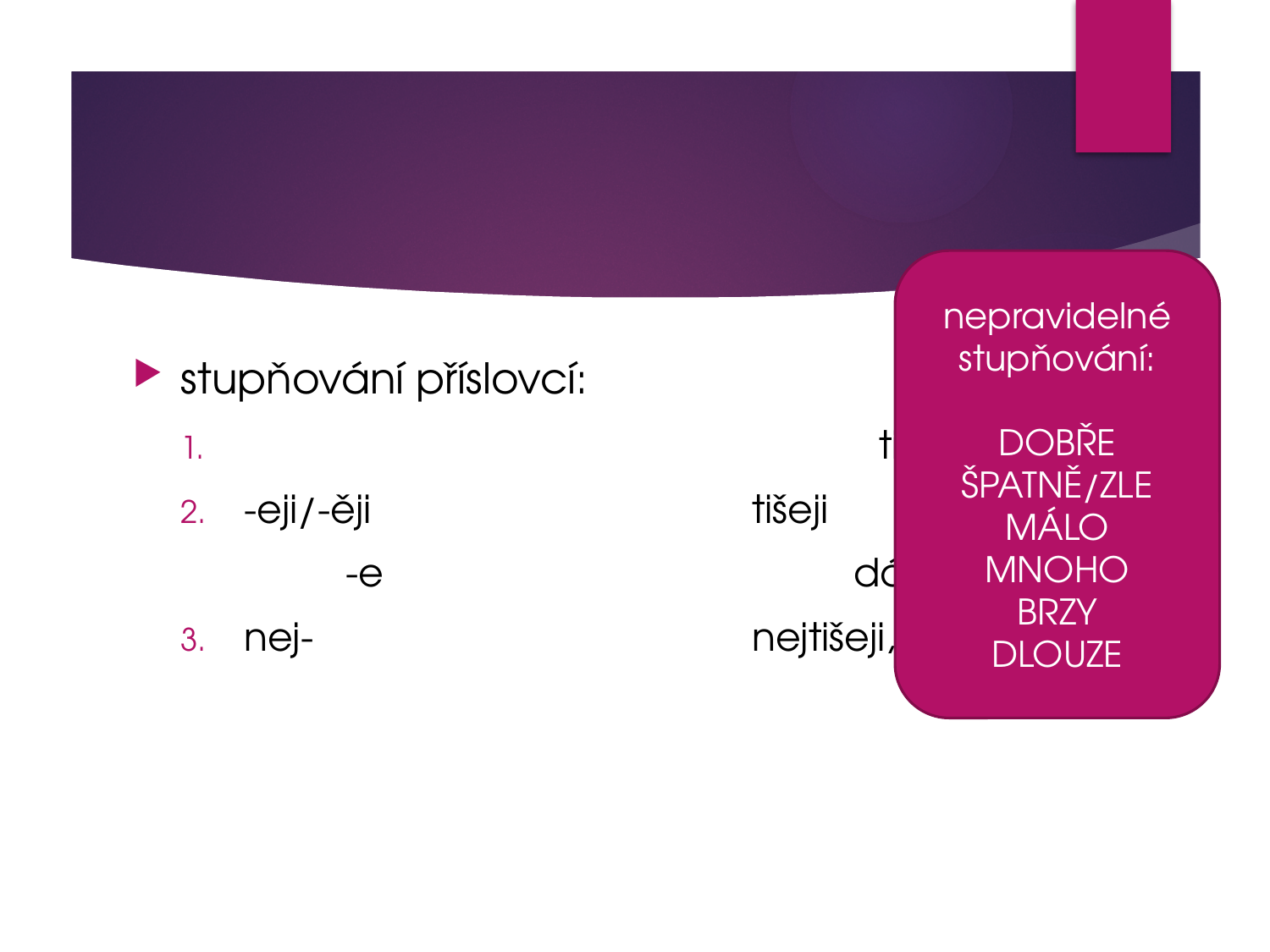

#
nepravidelné stupňování:

DOBŘE
ŠPATNĚ/ZLE
MÁLO
MNOHO
BRZY
DLOUZE
stupňování příslovcí:
					tiše, dál
-eji/-ěji			tišeji
	-e				dále
nej-				nejtišeji, nejdále